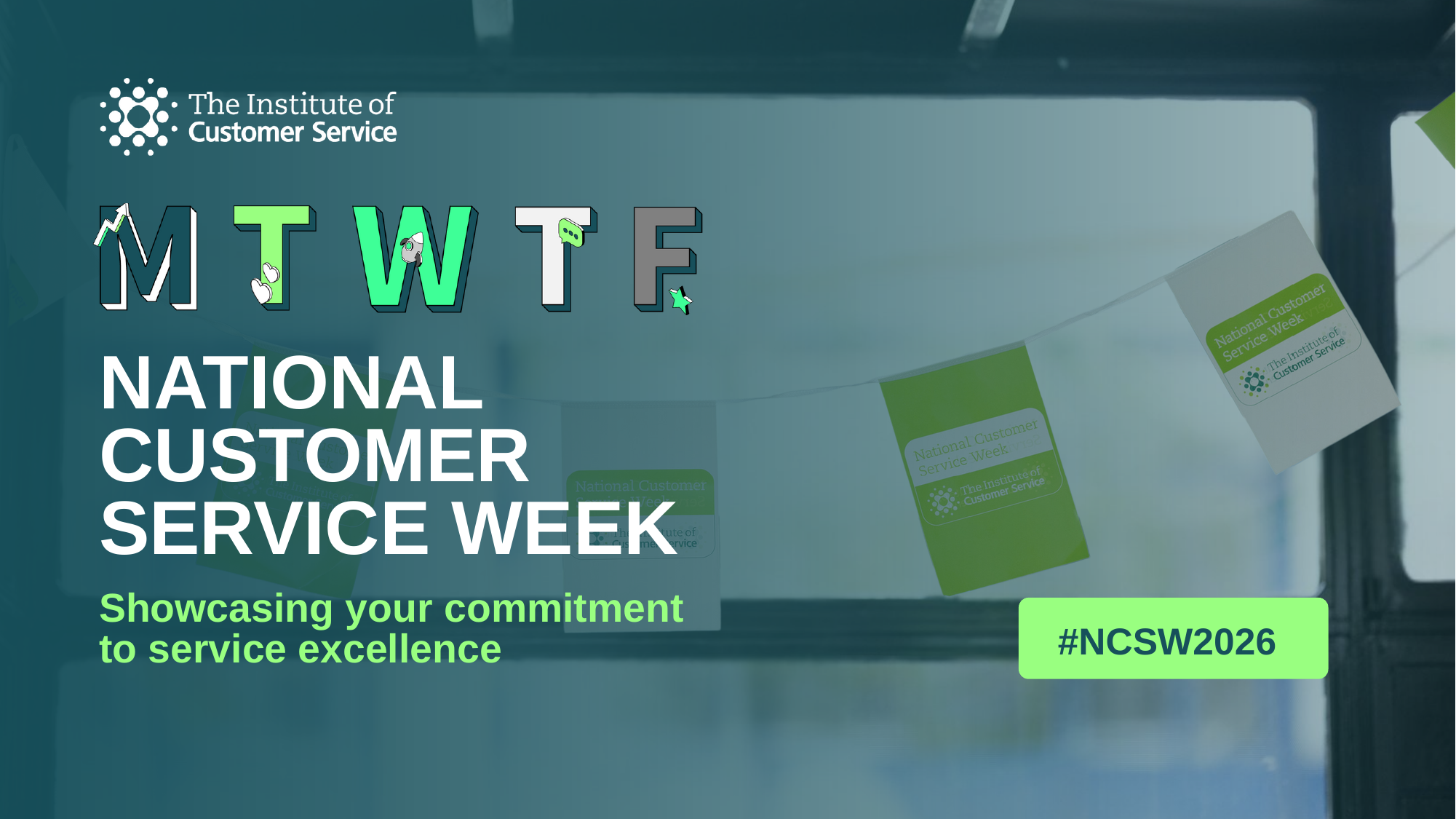

NATIONAL CUSTOMER SERVICE WEEK
Showcasing your commitment to service excellence
#NCSW2026